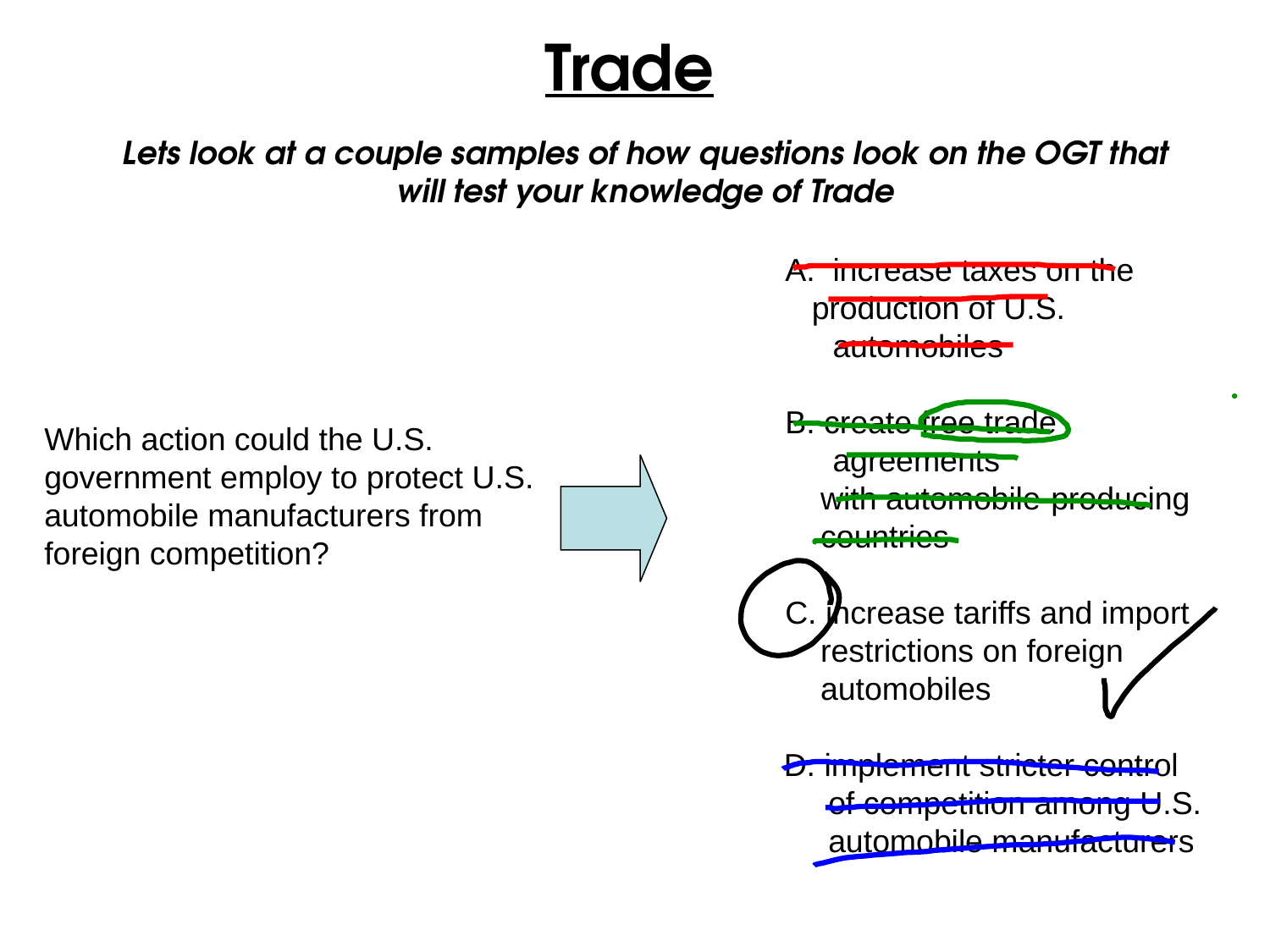

Trade
Lets look at a couple samples of how questions look on the OGT that will test your knowledge of Trade

increase taxes on the
   production of U.S. automobiles

B. create free trade agreements
    with automobile-producing
    countries

C. increase tariffs and import
    restrictions on foreign
    automobiles

       D. implement stricter control
            of competition among U.S.
            automobile manufacturers

Which action could the U.S. government employ to protect U.S. automobile manufacturers from foreign competition?